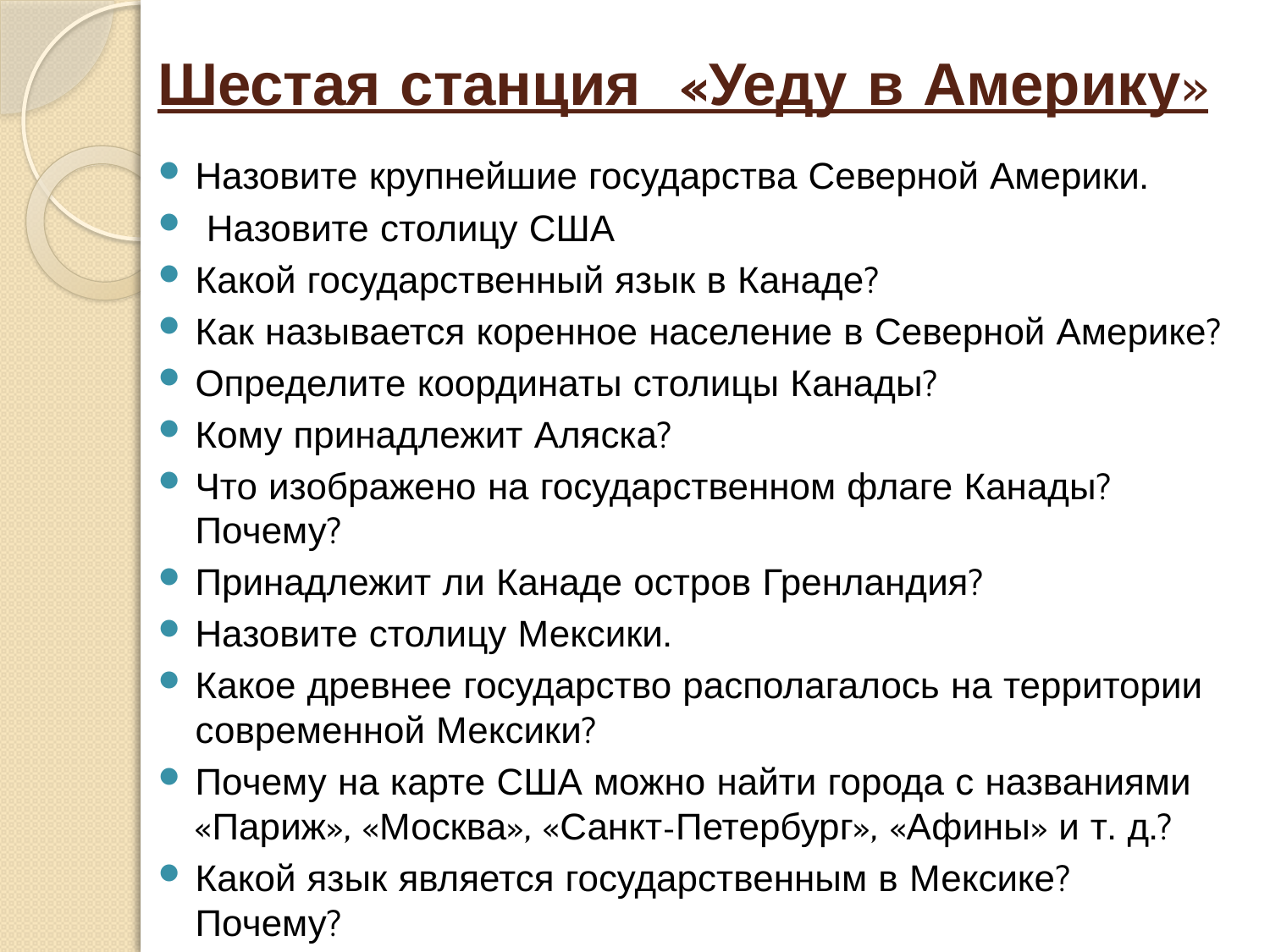

# Шестая станция  «Уеду в Америку»
Назовите крупнейшие государства Северной Америки.
 Назовите столицу США
Какой государственный язык в Канаде?
Как называется коренное население в Северной Америке?
Определите координаты столицы Канады?
Кому принадлежит Аляска?
Что изображено на государственном флаге Канады? Почему?
Принадлежит ли Канаде остров Гренландия?
Назовите столицу Мексики.
Какое древнее государство располагалось на территории современной Мексики?
Почему на карте США можно найти города с названиями «Париж», «Москва», «Санкт-Петербург», «Афины» и т. д.?
Какой язык является государственным в Мексике? Почему?